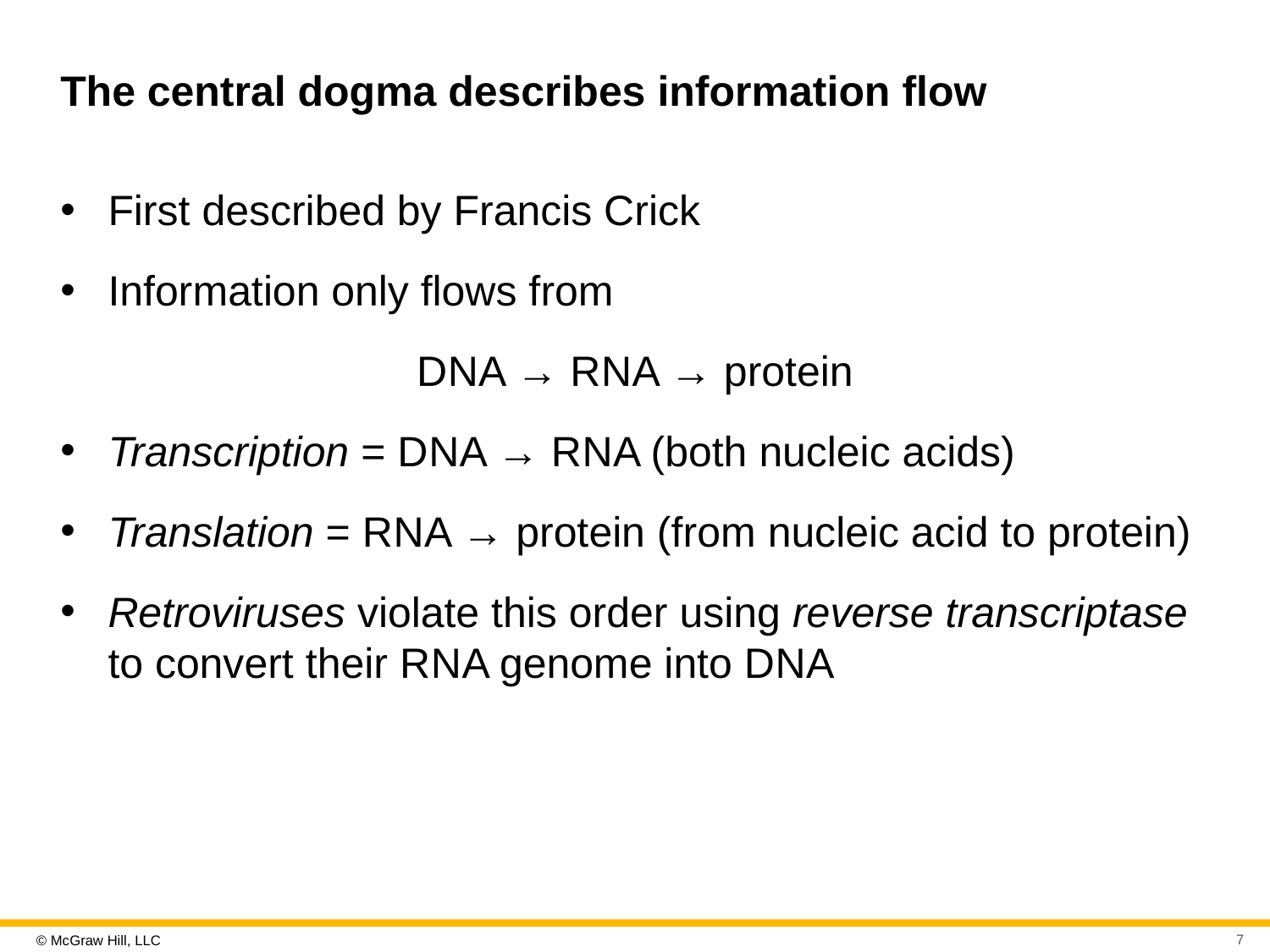

# The central dogma describes information flow
First described by Francis Crick
Information only flows from
D N A → R N A → protein
Transcription = D N A → R N A (both nucleic acids)
Translation = R N A → protein (from nucleic acid to protein)
Retroviruses violate this order using reverse transcriptase to convert their R N A genome into D N A
7